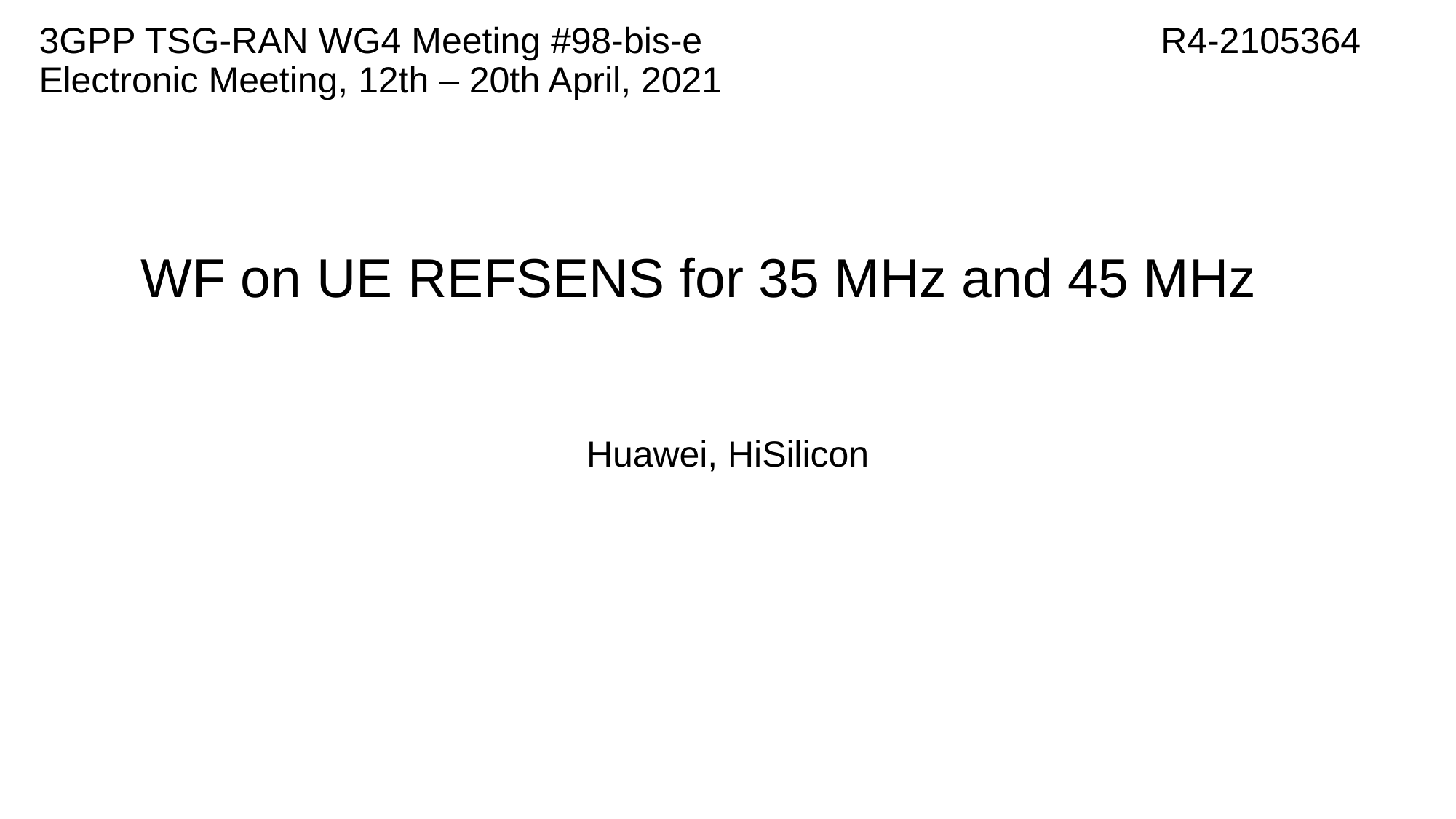

3GPP TSG-RAN WG4 Meeting #98-bis-e				   R4-2105364 Electronic Meeting, 12th – 20th April, 2021
# WF on UE REFSENS for 35 MHz and 45 MHz
Huawei, HiSilicon